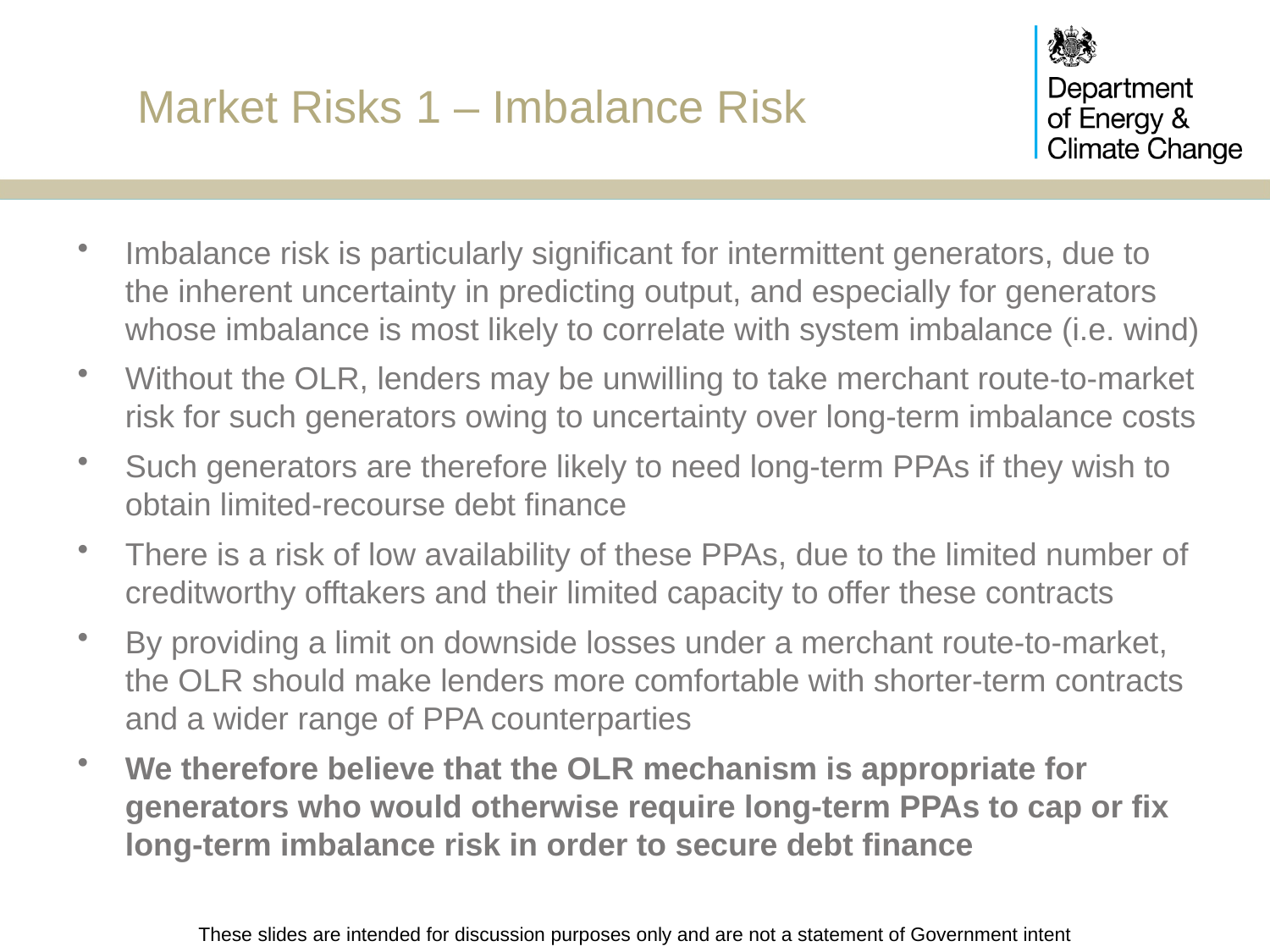

# Market Risks 1 – Imbalance Risk
Imbalance risk is particularly significant for intermittent generators, due to the inherent uncertainty in predicting output, and especially for generators whose imbalance is most likely to correlate with system imbalance (i.e. wind)
Without the OLR, lenders may be unwilling to take merchant route-to-market risk for such generators owing to uncertainty over long-term imbalance costs
Such generators are therefore likely to need long-term PPAs if they wish to obtain limited-recourse debt finance
There is a risk of low availability of these PPAs, due to the limited number of creditworthy offtakers and their limited capacity to offer these contracts
By providing a limit on downside losses under a merchant route-to-market, the OLR should make lenders more comfortable with shorter-term contracts and a wider range of PPA counterparties
We therefore believe that the OLR mechanism is appropriate for generators who would otherwise require long-term PPAs to cap or fix long-term imbalance risk in order to secure debt finance

These slides are intended for discussion purposes only and are not a statement of Government intent